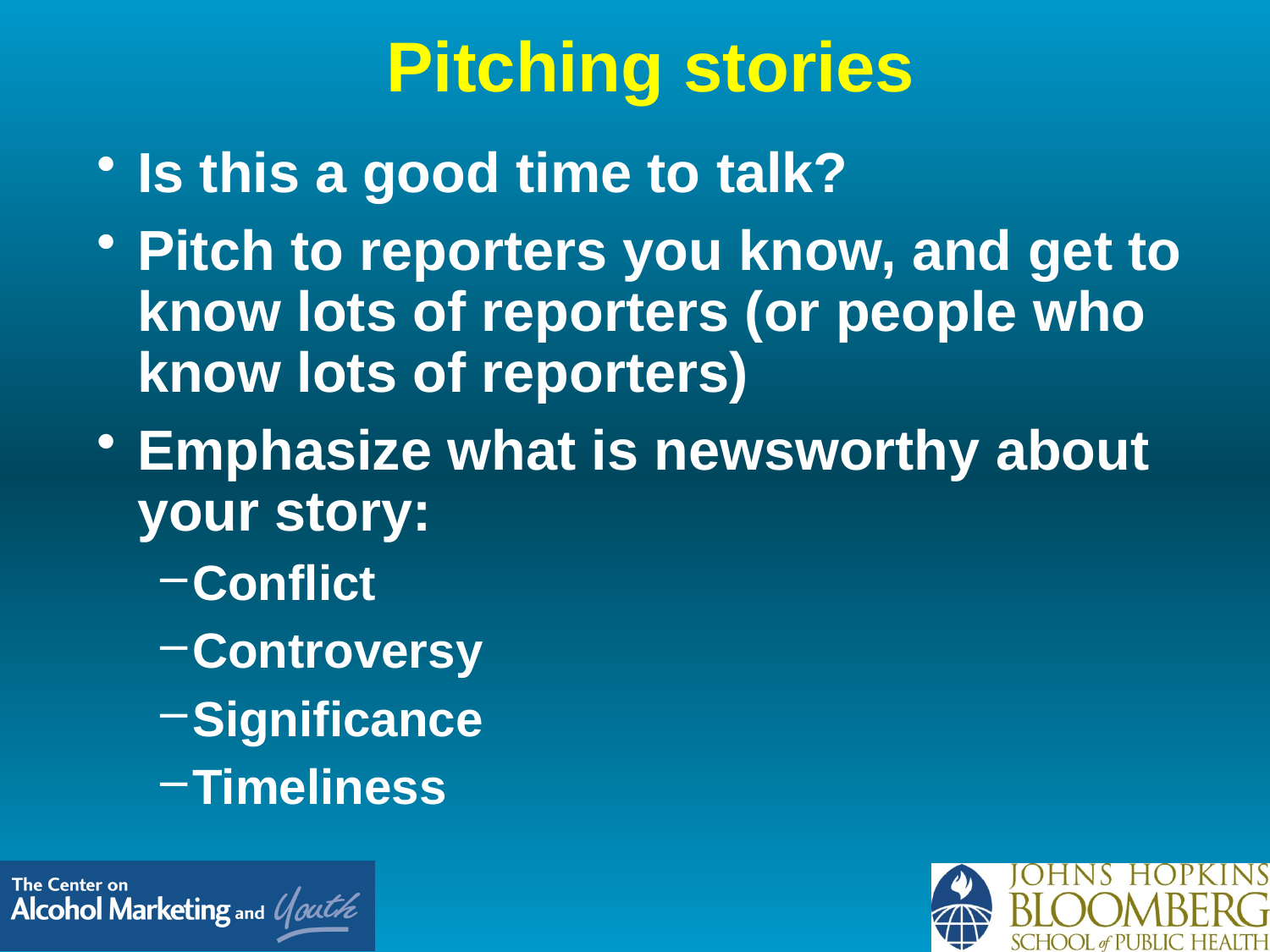

# Pitching stories
Is this a good time to talk?
Pitch to reporters you know, and get to know lots of reporters (or people who know lots of reporters)
Emphasize what is newsworthy about your story:
Conflict
Controversy
Significance
Timeliness